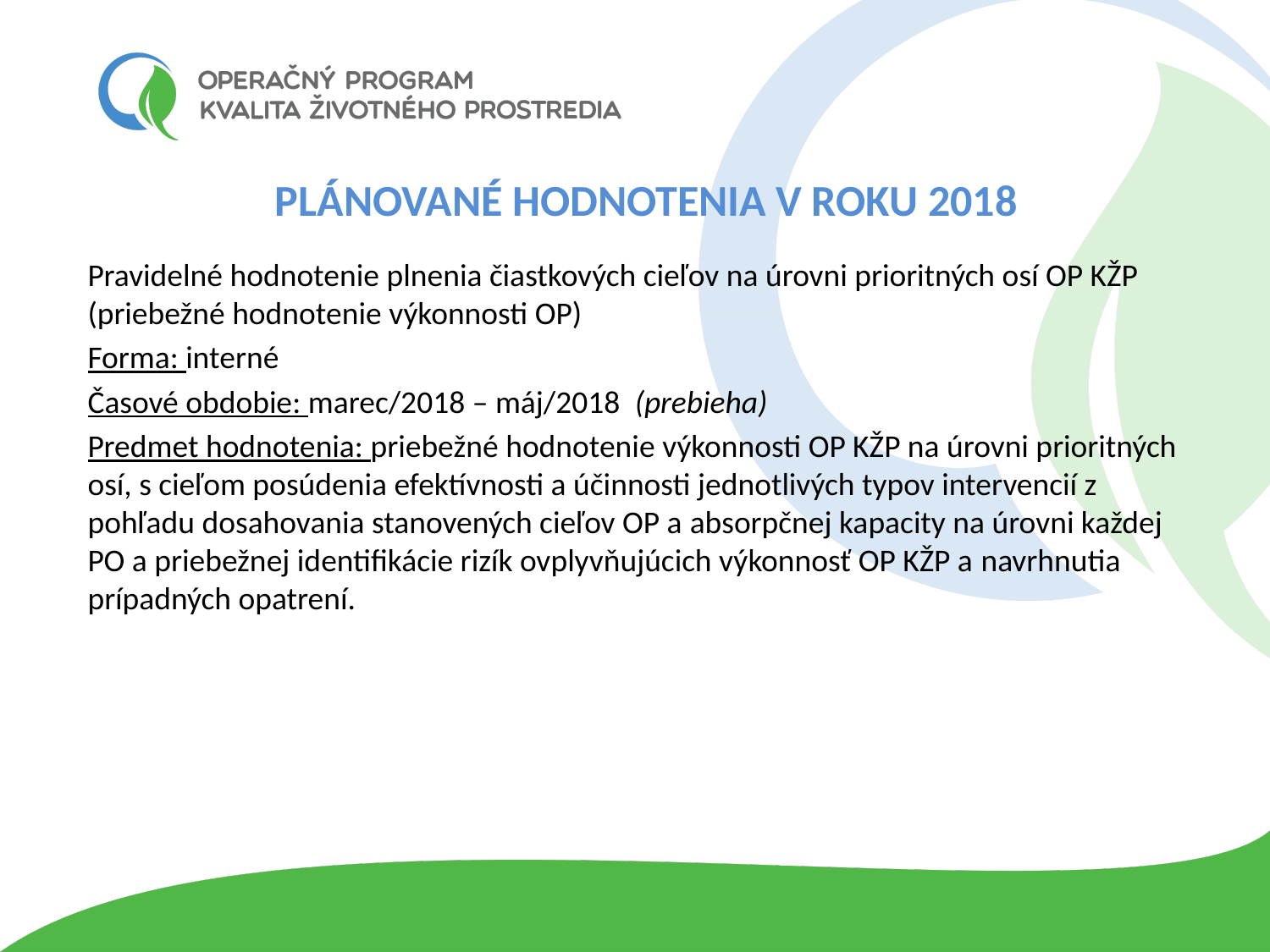

PLÁNOVANÉ HODNOTENIA V ROKU 2018
Pravidelné hodnotenie plnenia čiastkových cieľov na úrovni prioritných osí OP KŽP (priebežné hodnotenie výkonnosti OP)
Forma: interné
Časové obdobie: marec/2018 – máj/2018  (prebieha)
Predmet hodnotenia: priebežné hodnotenie výkonnosti OP KŽP na úrovni prioritných osí, s cieľom posúdenia efektívnosti a účinnosti jednotlivých typov intervencií z pohľadu dosahovania stanovených cieľov OP a absorpčnej kapacity na úrovni každej PO a priebežnej identifikácie rizík ovplyvňujúcich výkonnosť OP KŽP a navrhnutia prípadných opatrení.